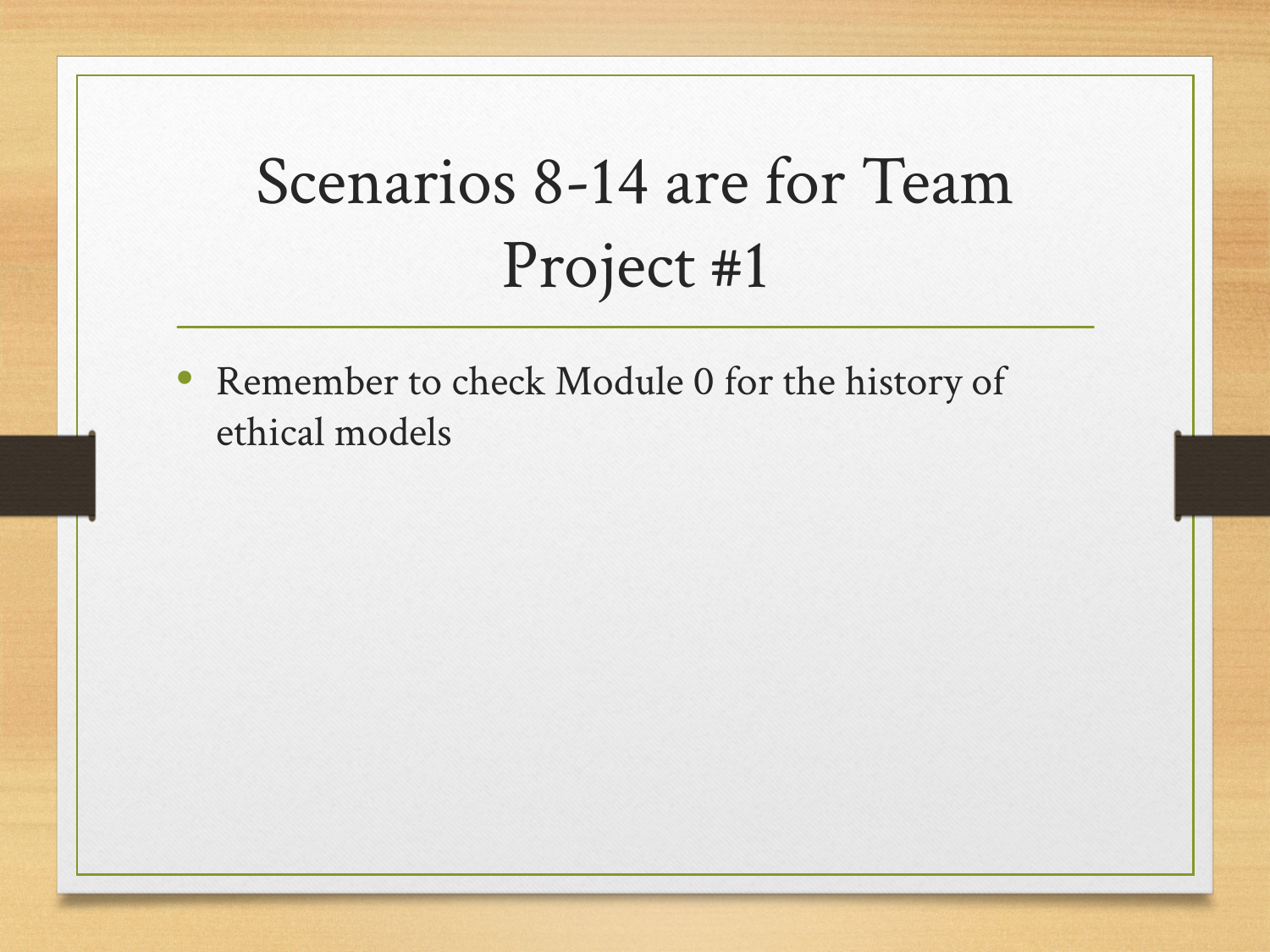

# Scenarios 8-14 are for Team Project #1
Remember to check Module 0 for the history of ethical models